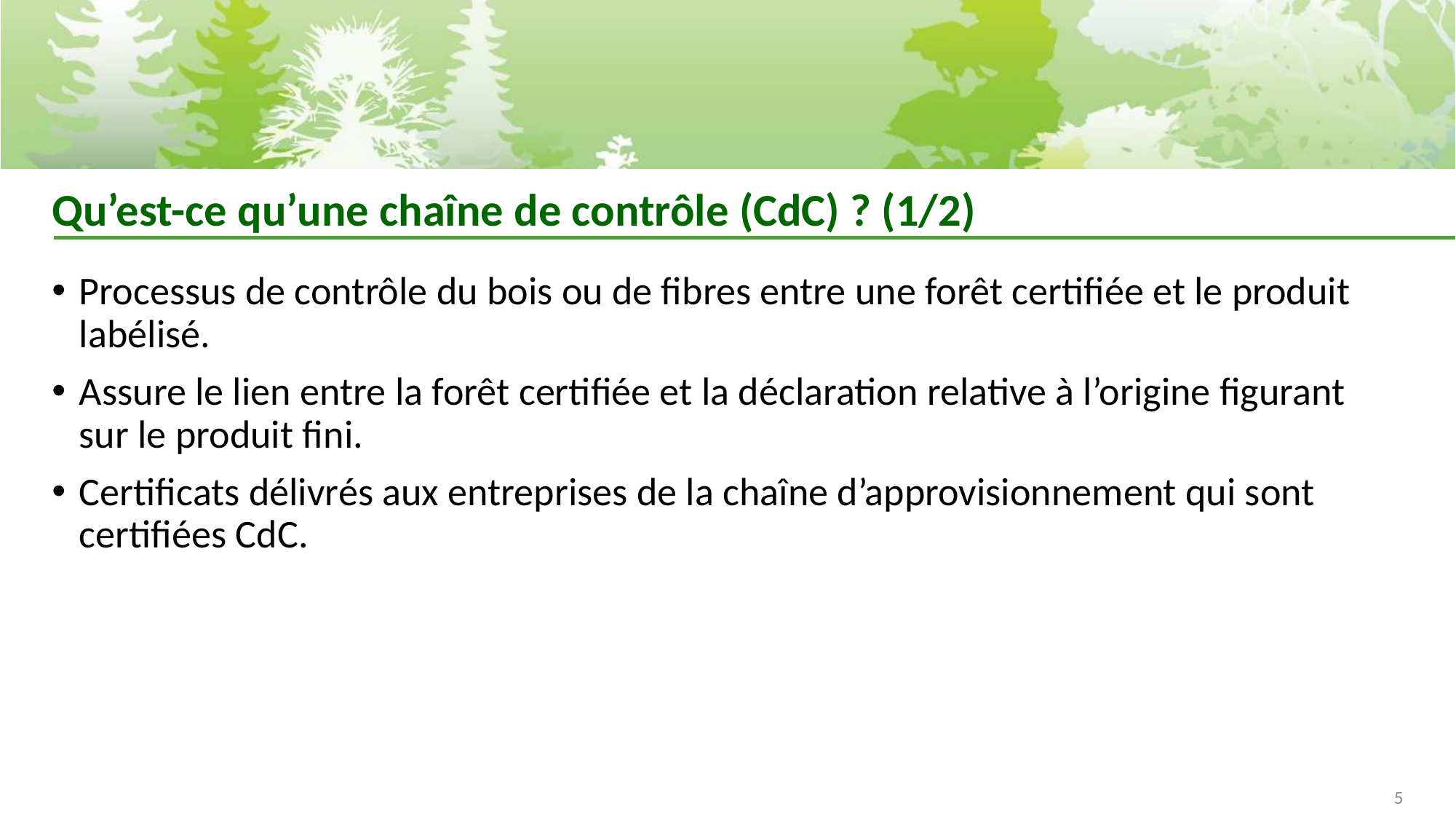

# Qu’est-ce qu’une chaîne de contrôle (CdC) ? (1/2)
Processus de contrôle du bois ou de fibres entre une forêt certifiée et le produit labélisé.
Assure le lien entre la forêt certifiée et la déclaration relative à l’origine figurant sur le produit fini.
Certificats délivrés aux entreprises de la chaîne d’approvisionnement qui sont certifiées CdC.

5